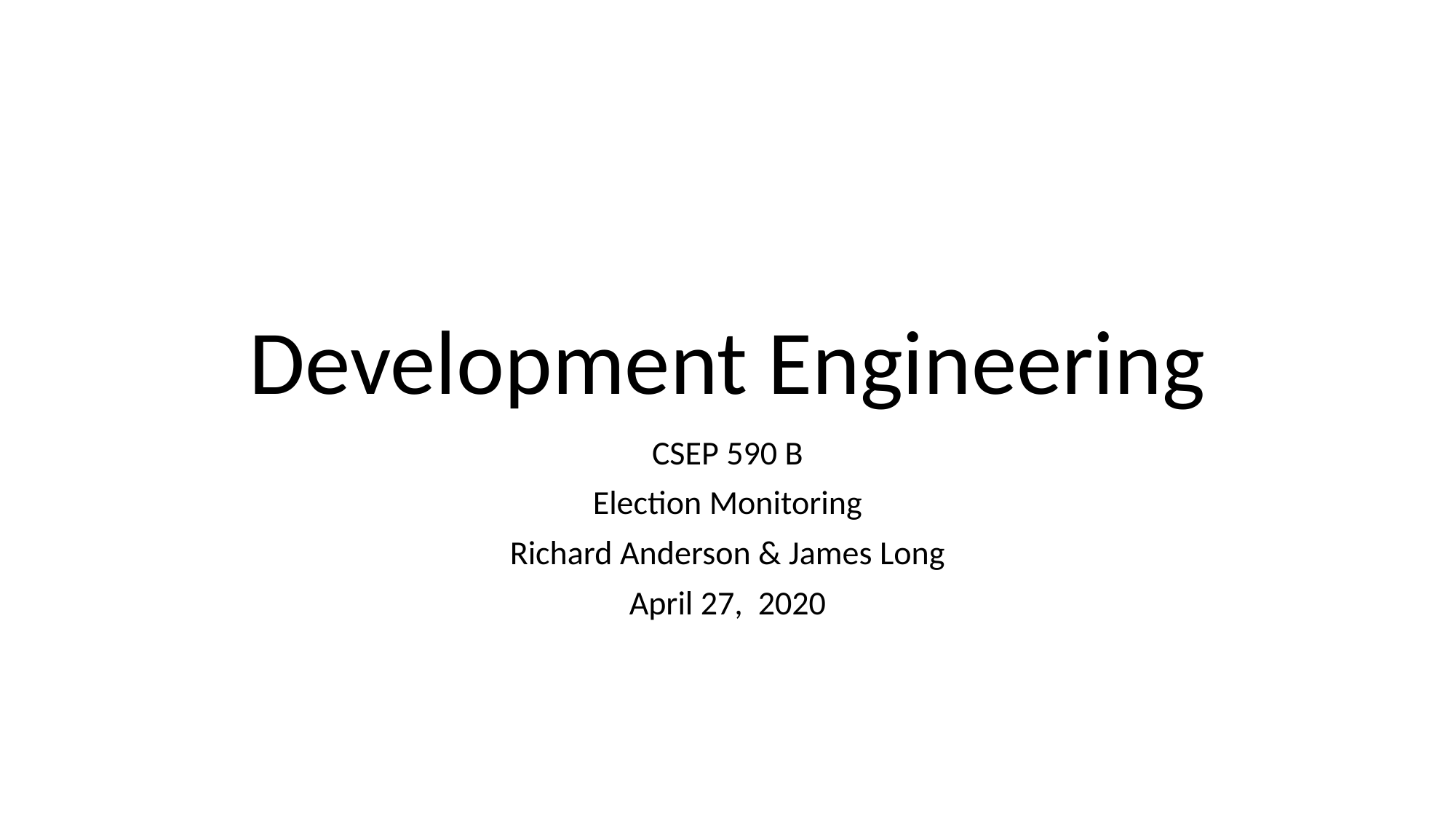

# Development Engineering
CSEP 590 B
Election Monitoring
Richard Anderson & James Long
April 27,  2020